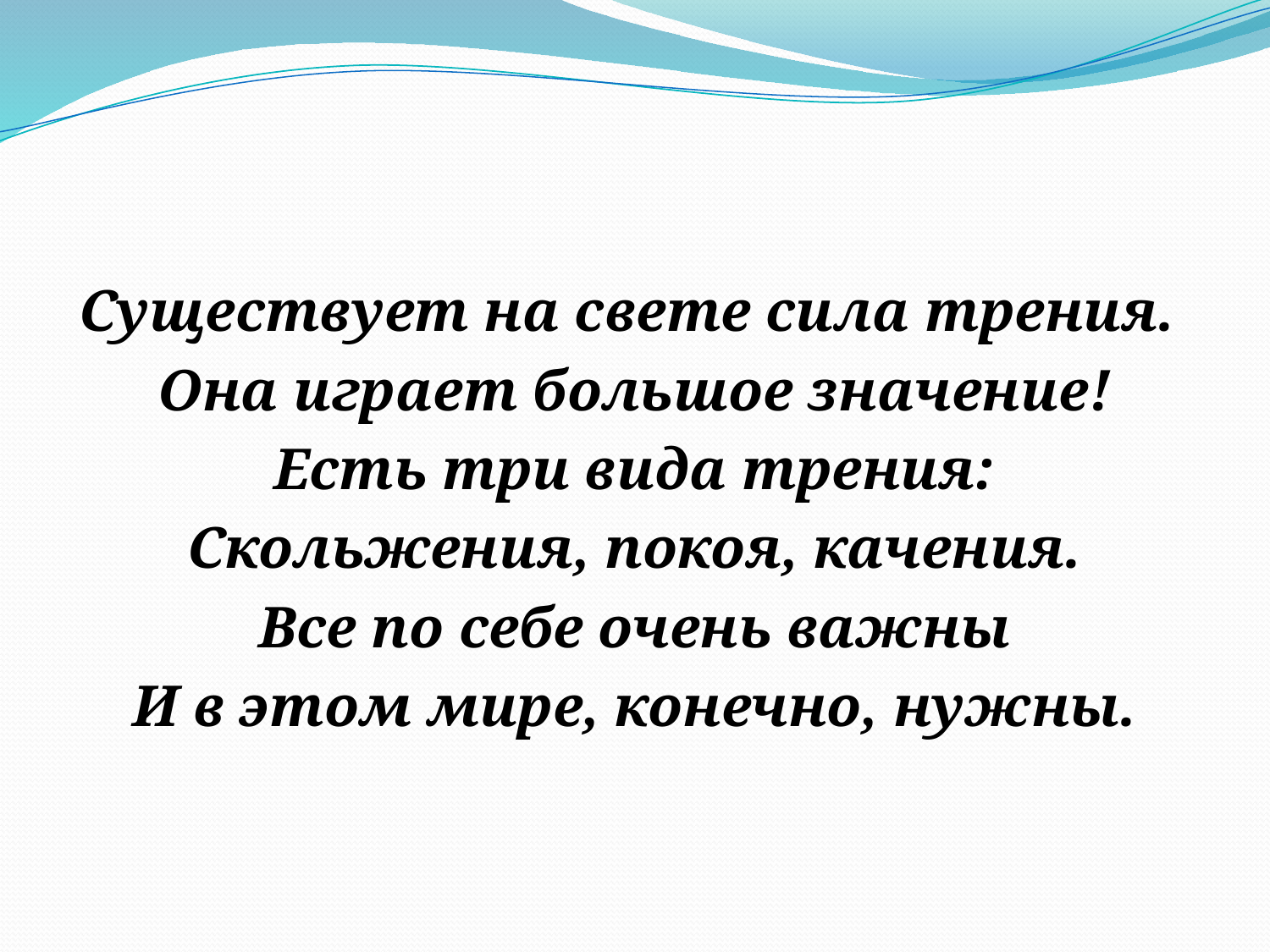

Существует на свете сила трения.
Она играет большое значение!
Есть три вида трения:
Скольжения, покоя, качения.
Все по себе очень важны
И в этом мире, конечно, нужны.